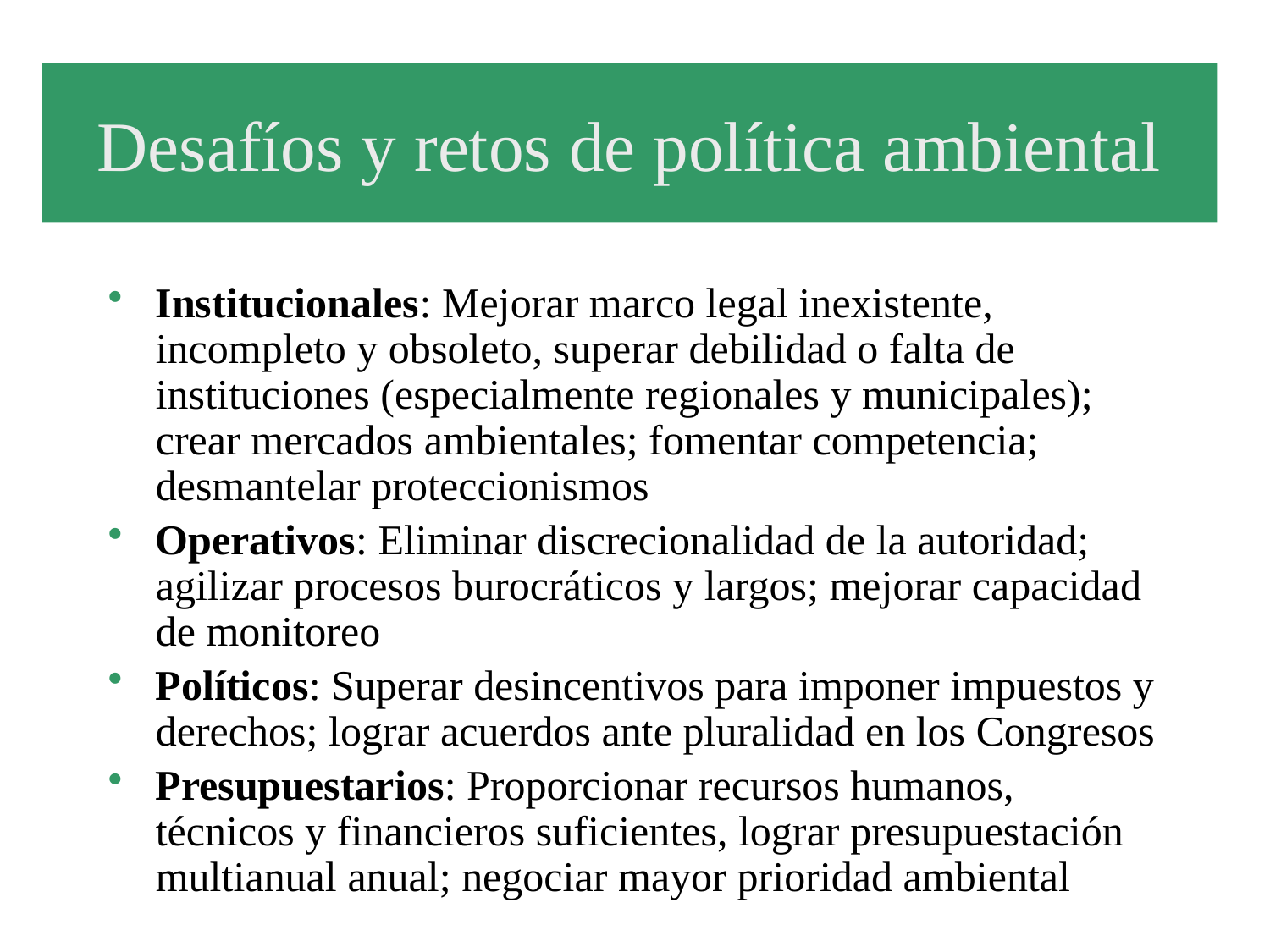

# Desafíos y retos de política ambiental
Institucionales: Mejorar marco legal inexistente, incompleto y obsoleto, superar debilidad o falta de instituciones (especialmente regionales y municipales); crear mercados ambientales; fomentar competencia; desmantelar proteccionismos
Operativos: Eliminar discrecionalidad de la autoridad; agilizar procesos burocráticos y largos; mejorar capacidad de monitoreo
Políticos: Superar desincentivos para imponer impuestos y derechos; lograr acuerdos ante pluralidad en los Congresos
Presupuestarios: Proporcionar recursos humanos, técnicos y financieros suficientes, lograr presupuestación multianual anual; negociar mayor prioridad ambiental